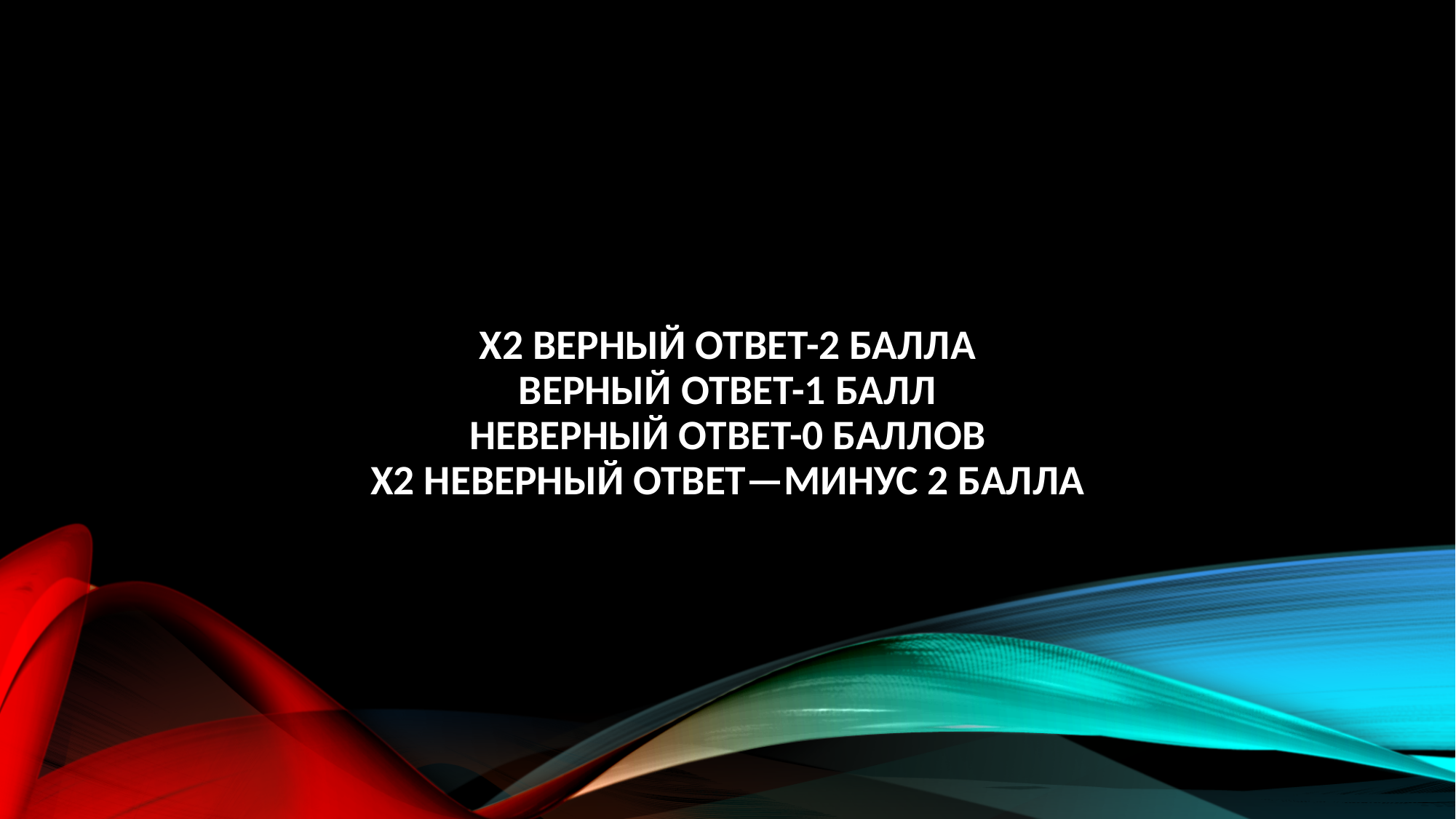

# Х2 верный ответ-2 балла верный ответ-1 балл неверный ответ-0 баллов Х2 неверный ответ—минус 2 балла